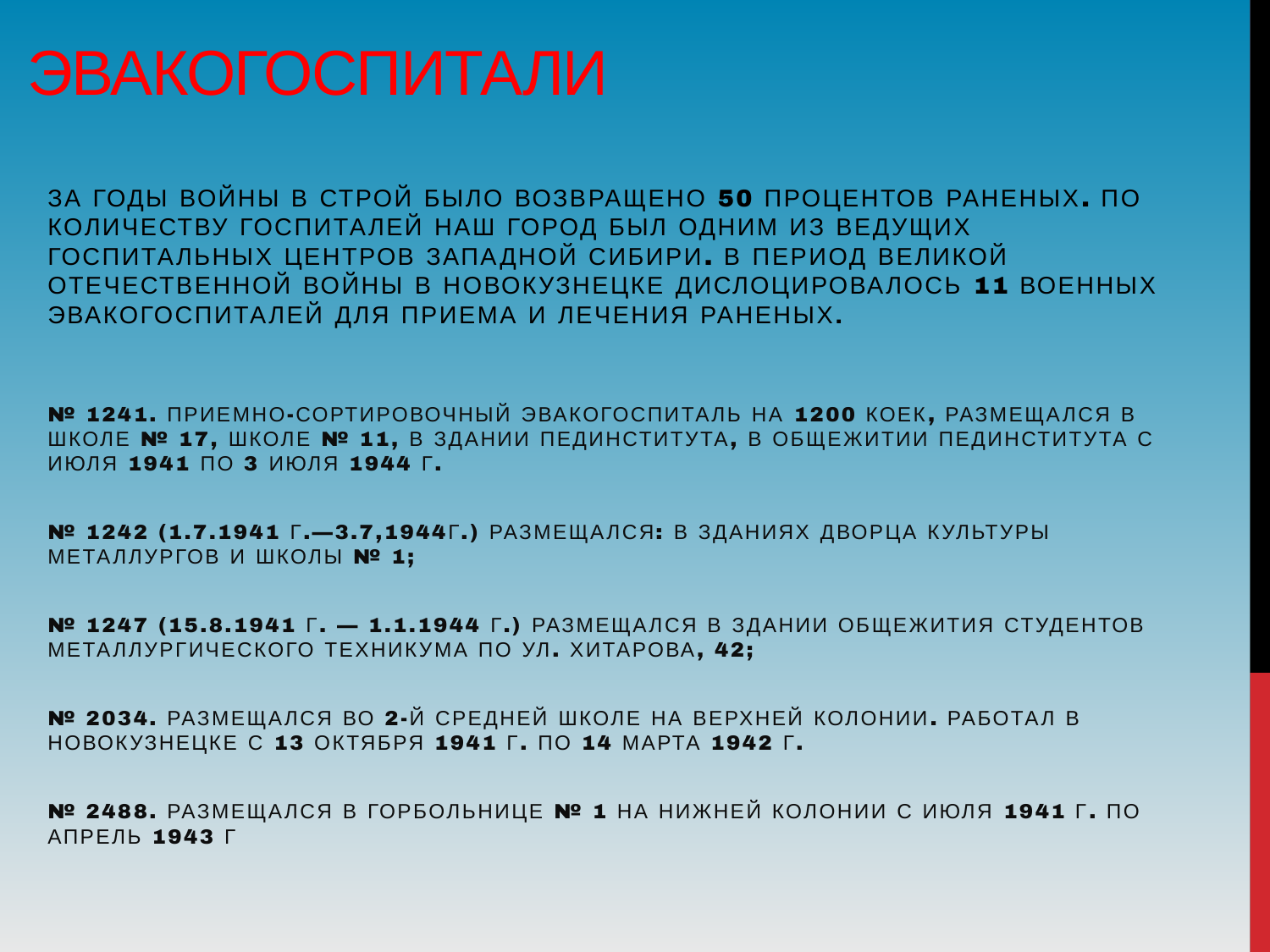

# Эвакогоспитали
За годы войны в строй было возвращено 50 процентов раненых. По количеству госпиталей наш город был одним из ведущих госпитальных центров Западной Сибири. В период Великой Отечественной войны в Новокузнецке дислоцировалось 11 военных эвакогоспиталей для приема и лечения раненых.

№ 1241. Приемно-сортировочный эвакогоспиталь на 1200 коек, размещался в школе № 17, школе № 11, в здании пединститута, в общежитии пединститута с июля 1941 по 3 июля 1944 г.

№ 1242 (1.7.1941 г.—3.7,1944г.) размещался: в зданиях Дворца культуры металлургов и школы № 1;

№ 1247 (15.8.1941 г. — 1.1.1944 г.) размещался в здании общежития студентов металлургического техникума по ул. Хитарова, 42;

№ 2034. Размещался во 2-й средней школе на Верхней Колонии. Работал в Новокузнецке с 13 октября 1941 г. по 14 марта 1942 г.

№ 2488. Размещался в горбольнице № 1 на Нижней колонии с июля 1941 г. по апрель 1943 г